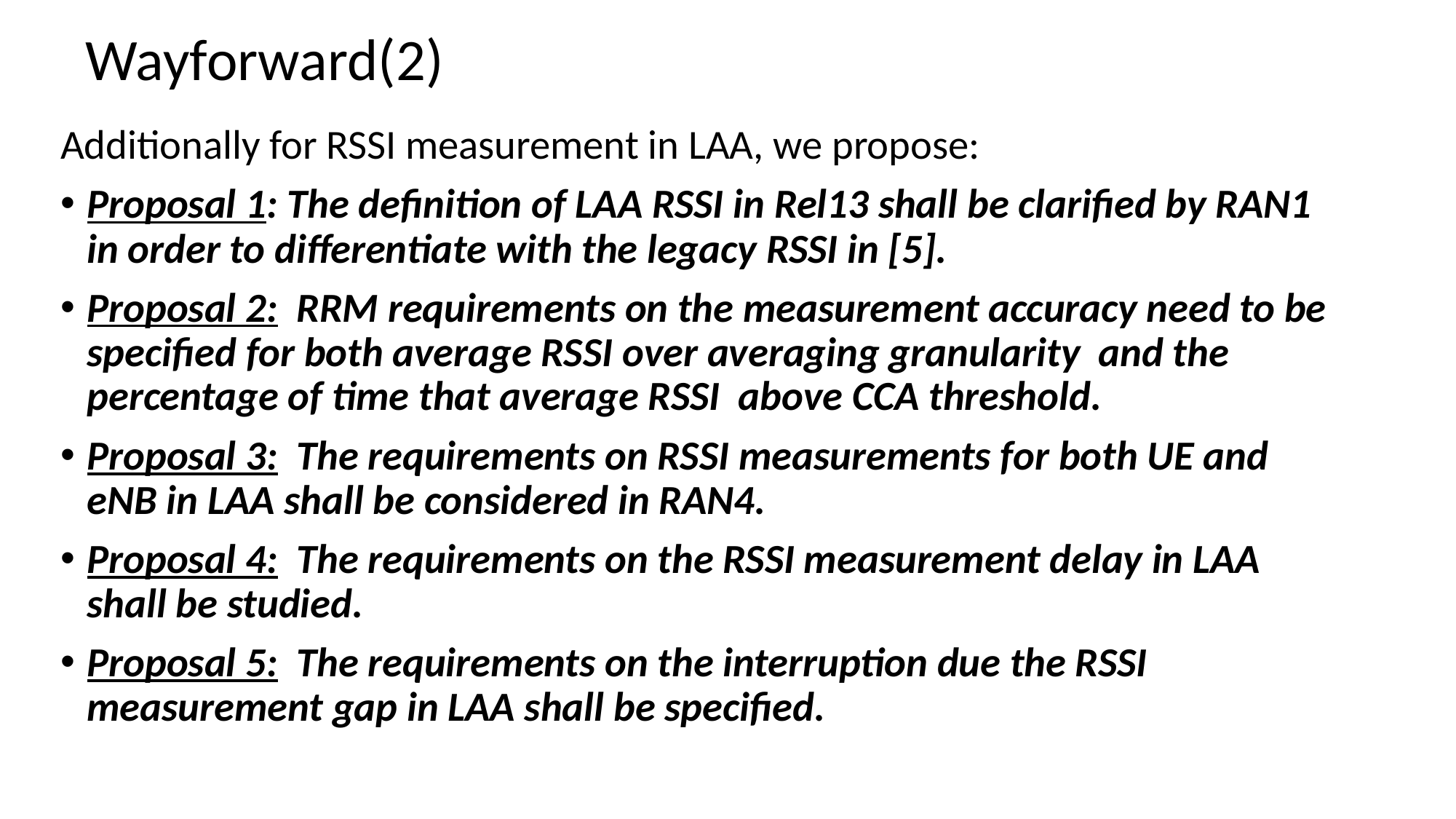

# Wayforward(2)
Additionally for RSSI measurement in LAA, we propose:
Proposal 1: The definition of LAA RSSI in Rel13 shall be clarified by RAN1 in order to differentiate with the legacy RSSI in [5].
Proposal 2:  RRM requirements on the measurement accuracy need to be specified for both average RSSI over averaging granularity  and the percentage of time that average RSSI  above CCA threshold.
Proposal 3:  The requirements on RSSI measurements for both UE and eNB in LAA shall be considered in RAN4.
Proposal 4:  The requirements on the RSSI measurement delay in LAA shall be studied.
Proposal 5:  The requirements on the interruption due the RSSI measurement gap in LAA shall be specified.